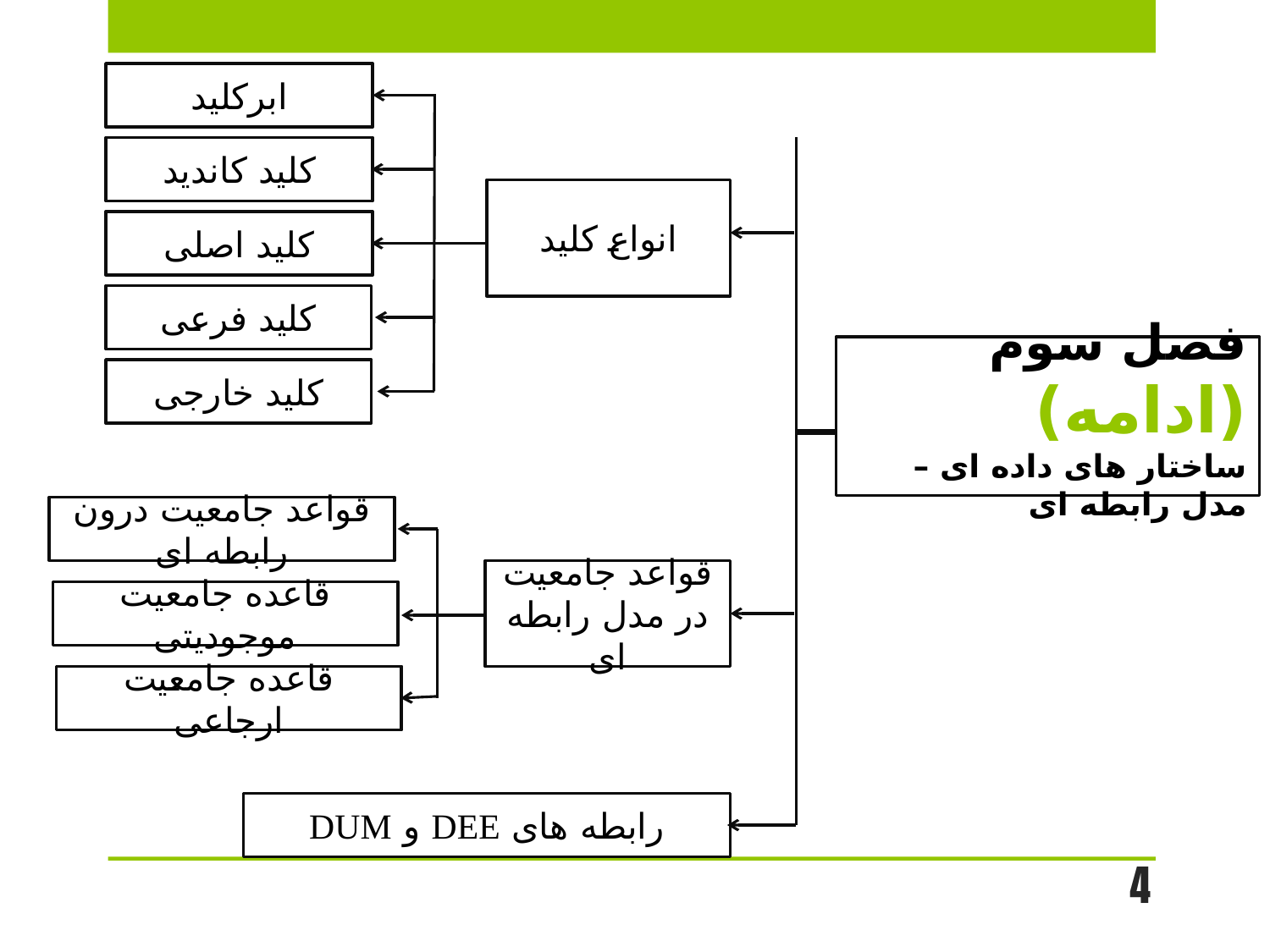

ابرکلید
کلید کاندید
انواع کلید
کلید اصلی
کلید فرعی
فصل سوم (ادامه)
ساختار های داده ای – مدل رابطه ای
کلید خارجی
قواعد جامعیت درون رابطه ای
قواعد جامعیت در مدل رابطه ای
قاعده جامعیت موجودیتی
قاعده جامعیت ارجاعی
رابطه های DEE و DUM
4